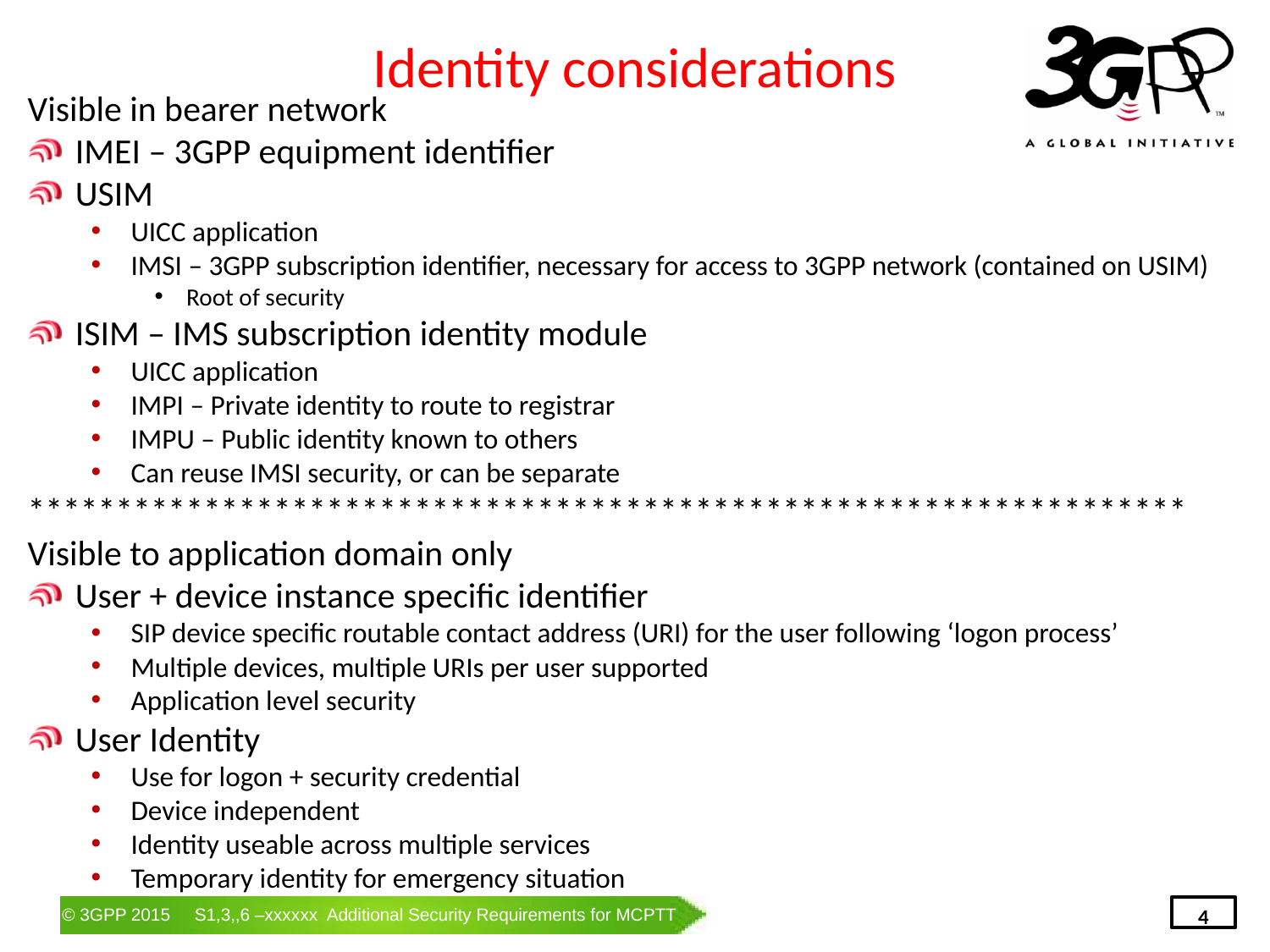

# Identity considerations
Visible in bearer network
IMEI – 3GPP equipment identifier
USIM
UICC application
IMSI – 3GPP subscription identifier, necessary for access to 3GPP network (contained on USIM)
Root of security
ISIM – IMS subscription identity module
UICC application
IMPI – Private identity to route to registrar
IMPU – Public identity known to others
Can reuse IMSI security, or can be separate
******************************************************************
Visible to application domain only
User + device instance specific identifier
SIP device specific routable contact address (URI) for the user following ‘logon process’
Multiple devices, multiple URIs per user supported
Application level security
User Identity
Use for logon + security credential
Device independent
Identity useable across multiple services
Temporary identity for emergency situation